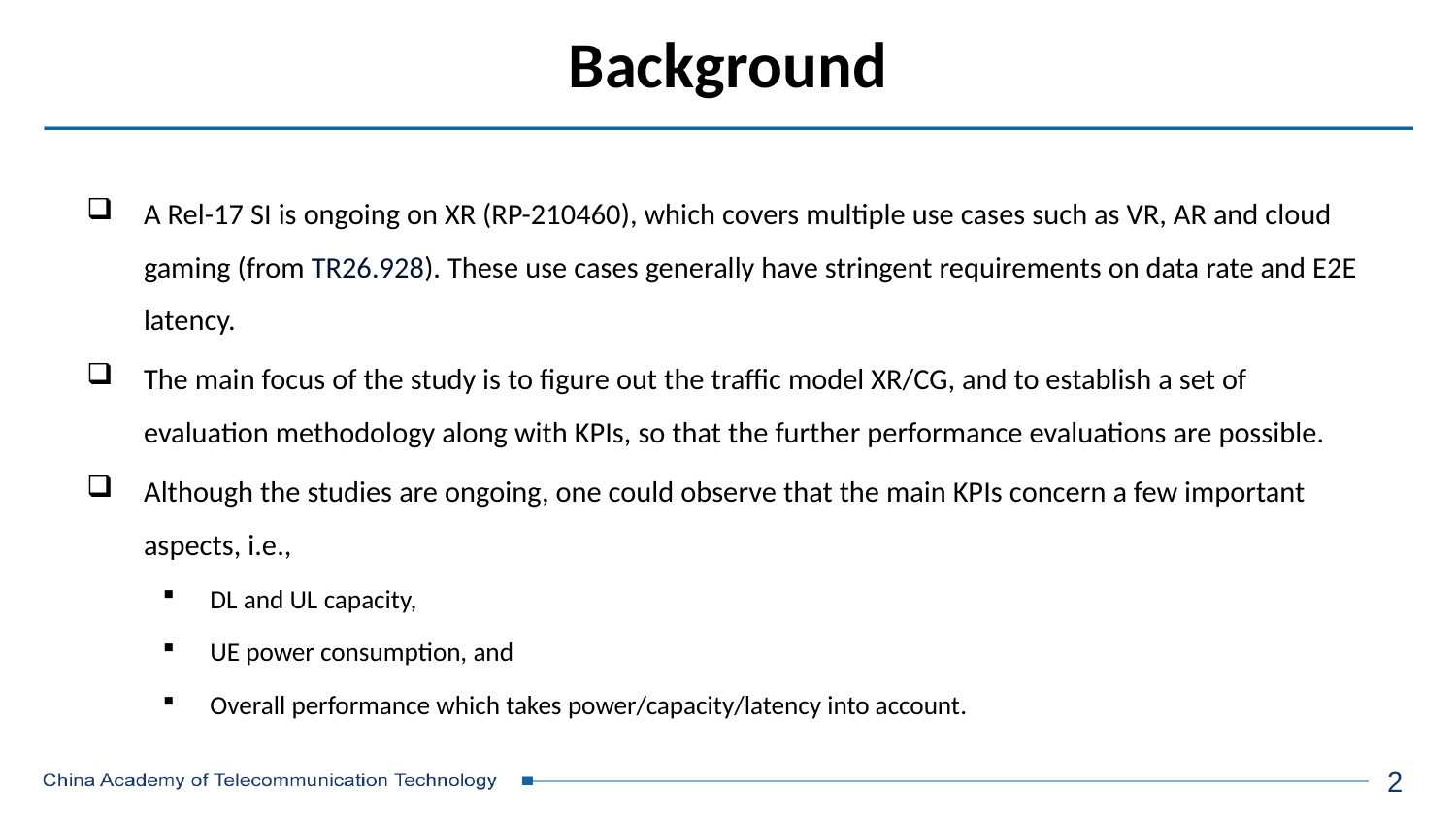

Background
A Rel-17 SI is ongoing on XR (RP-210460‎), which covers multiple use cases such as VR, AR and cloud gaming (from TR26.928). These use cases generally have stringent requirements on data rate and E2E latency.
The main focus of the study is to figure out the traffic model XR/CG‎, and to establish a set of evaluation methodology along with KPIs, so that the further performance evaluations are possible.
Although the studies are ongoing, one could observe that the main KPIs concern a few important aspects, i.e.,
DL and UL capacity,
UE power consumption, and
Overall performance which takes power/capacity/latency into account.
2